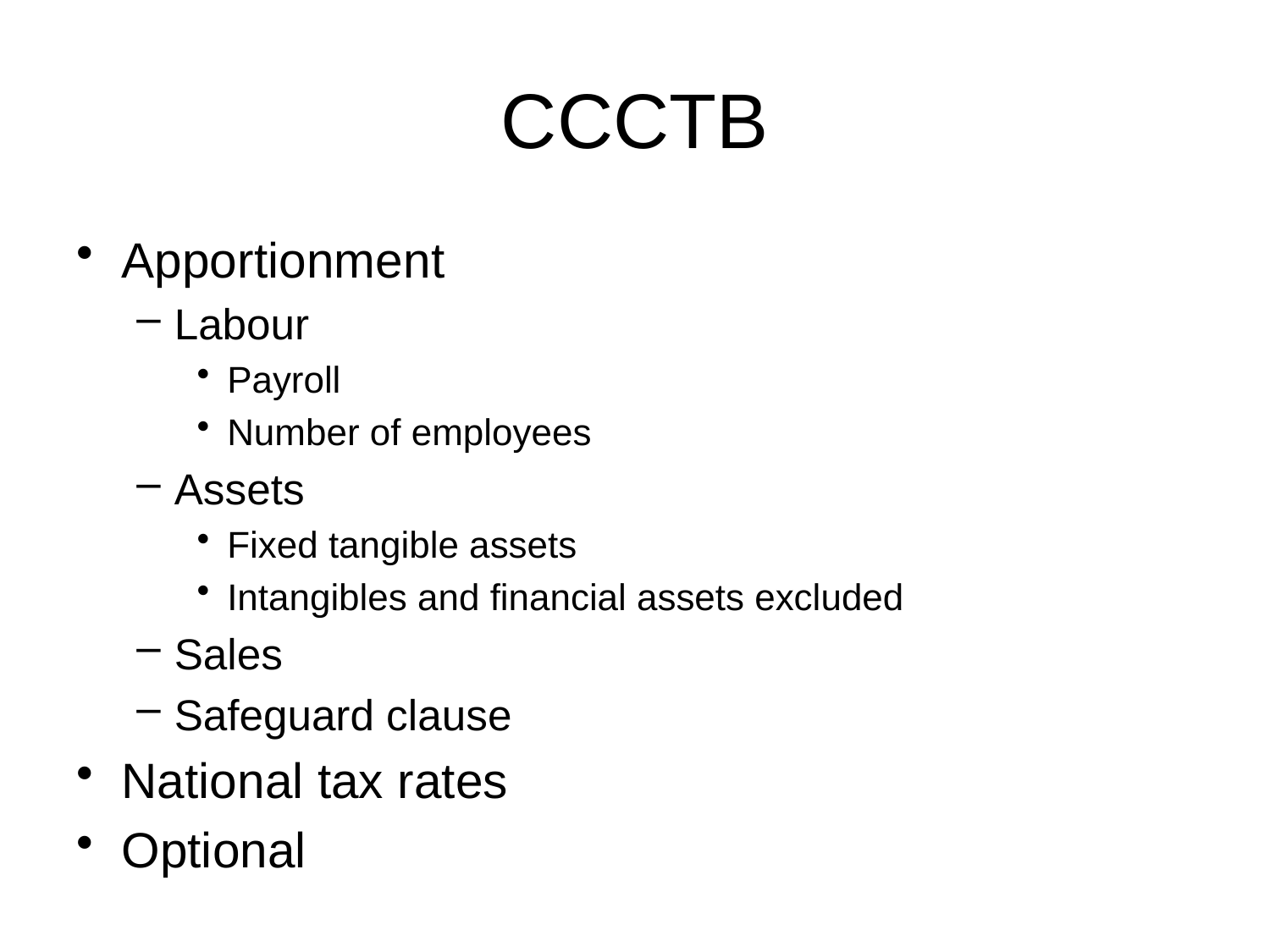

# CCCTB
Apportionment
Labour
Payroll
Number of employees
Assets
Fixed tangible assets
Intangibles and financial assets excluded
Sales
Safeguard clause
National tax rates
Optional